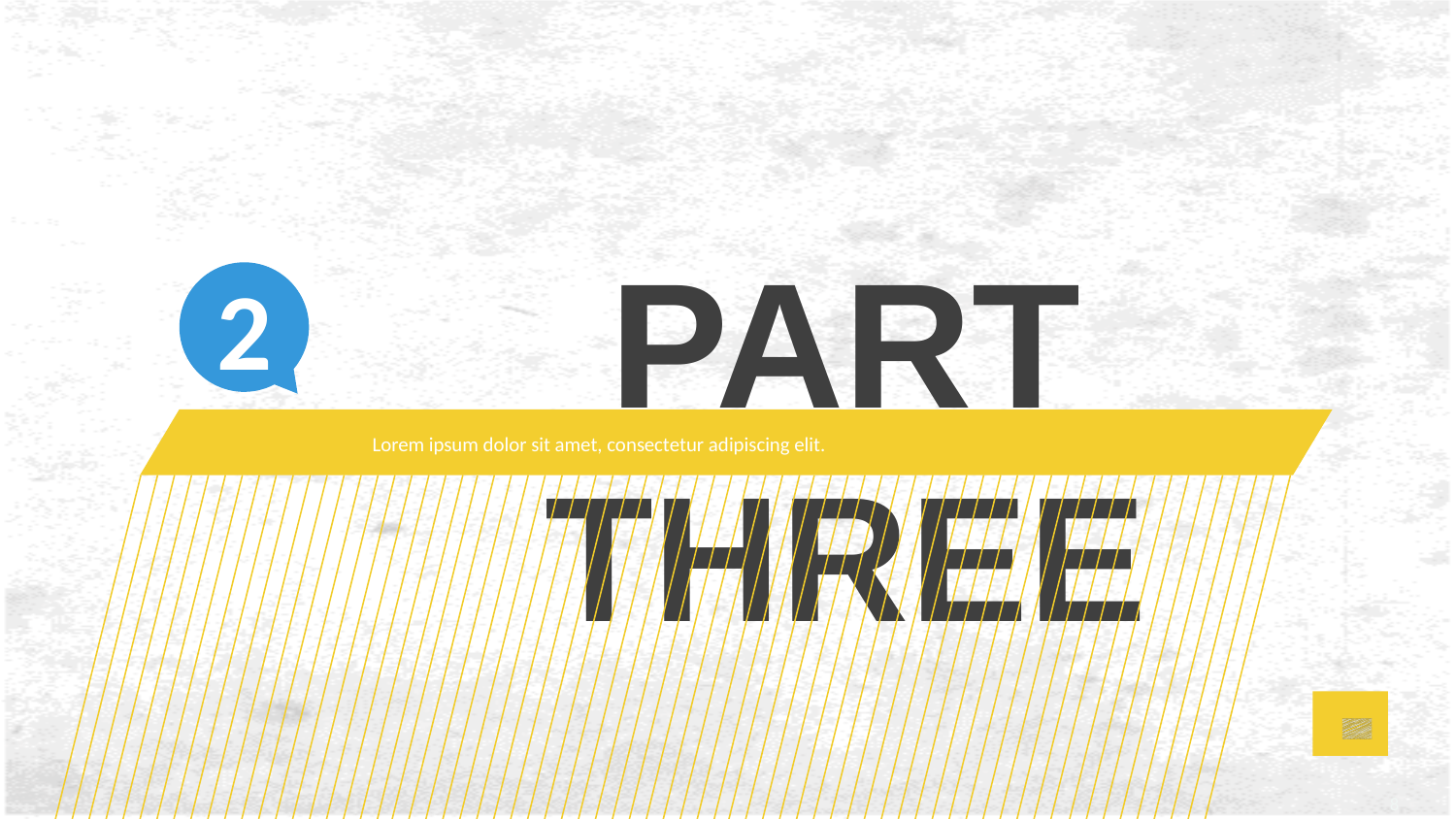

PART THREE

2

Lorem ipsum dolor sit amet, consectetur adipiscing elit.